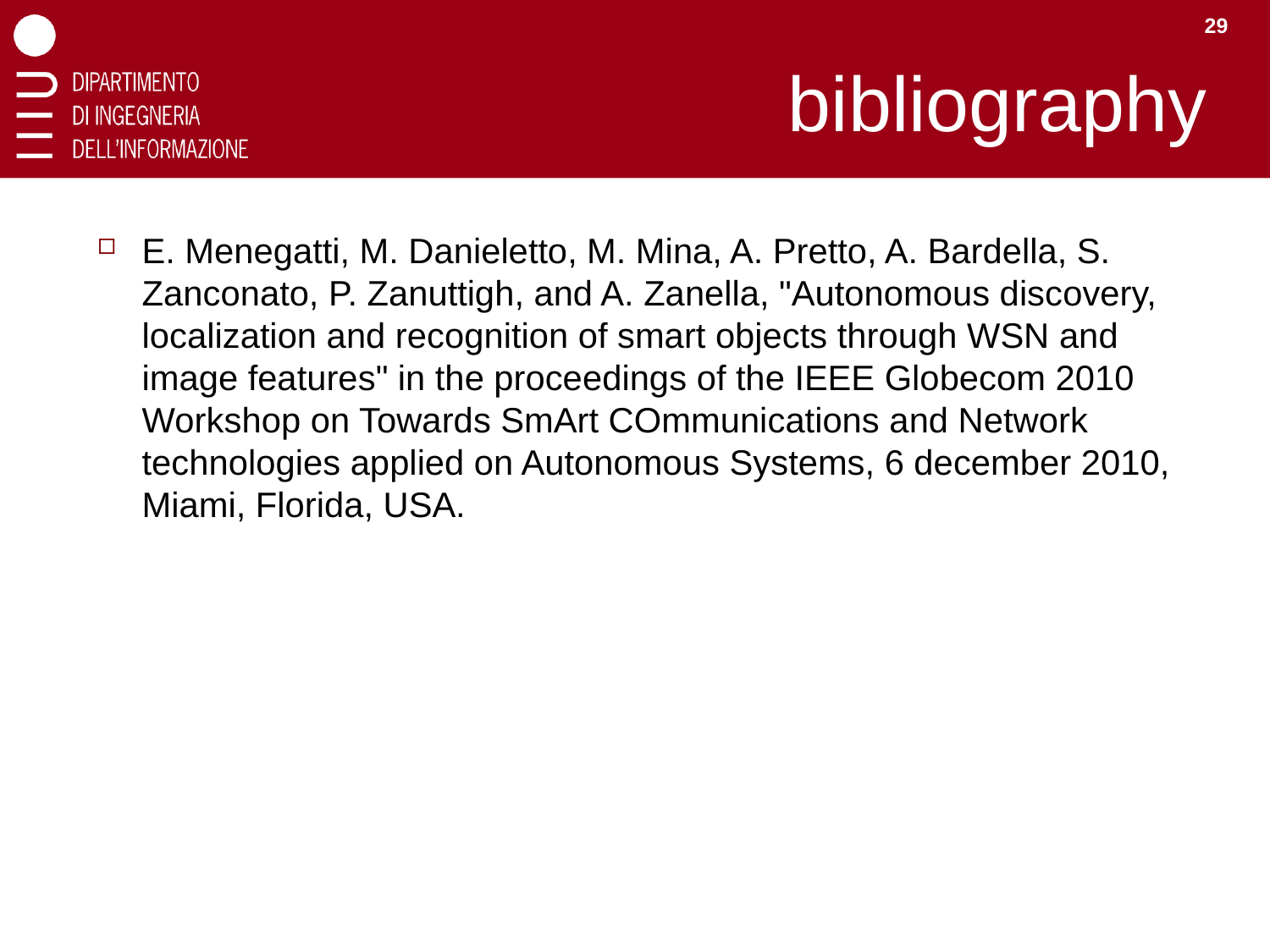

29
# bibliography
E. Menegatti, M. Danieletto, M. Mina, A. Pretto, A. Bardella, S. Zanconato, P. Zanuttigh, and A. Zanella, "Autonomous discovery, localization and recognition of smart objects through WSN and image features" in the proceedings of the IEEE Globecom 2010 Workshop on Towards SmArt COmmunications and Network technologies applied on Autonomous Systems, 6 december 2010, Miami, Florida, USA.